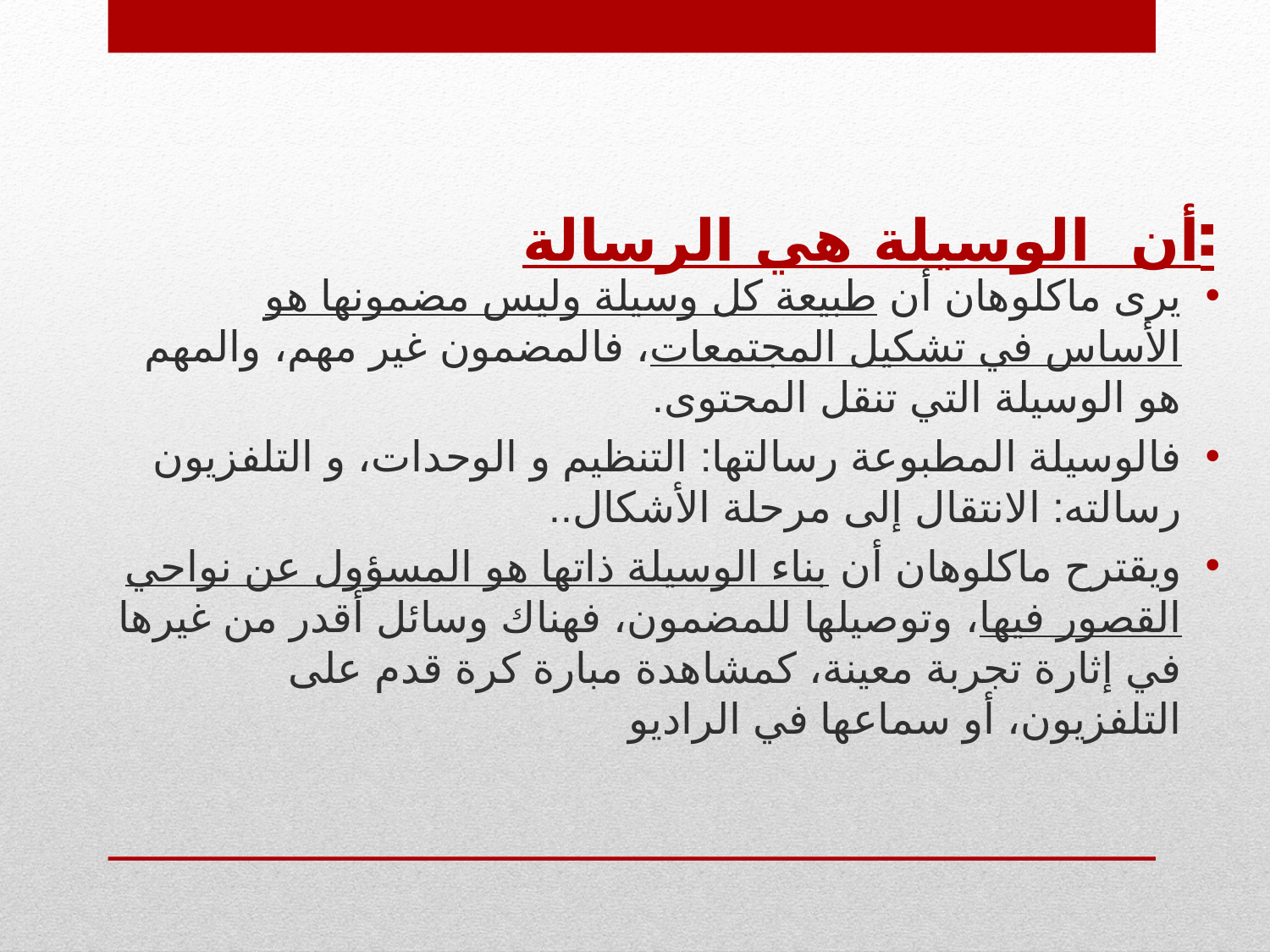

# أن  الوسيلة هي الرسالة:
يرى ماكلوهان أن طبيعة كل وسيلة وليس مضمونها هو الأساس في تشكيل المجتمعات، فالمضمون غير مهم، والمهم هو الوسيلة التي تنقل المحتوى.
فالوسيلة المطبوعة رسالتها: التنظيم و الوحدات، و التلفزيون رسالته: الانتقال إلى مرحلة الأشكال..
ويقترح ماكلوهان أن بناء الوسيلة ذاتها هو المسؤول عن نواحي القصور فيها، وتوصيلها للمضمون، فهناك وسائل أقدر من غيرها في إثارة تجربة معينة، كمشاهدة مبارة كرة قدم على التلفزيون، أو سماعها في الراديو